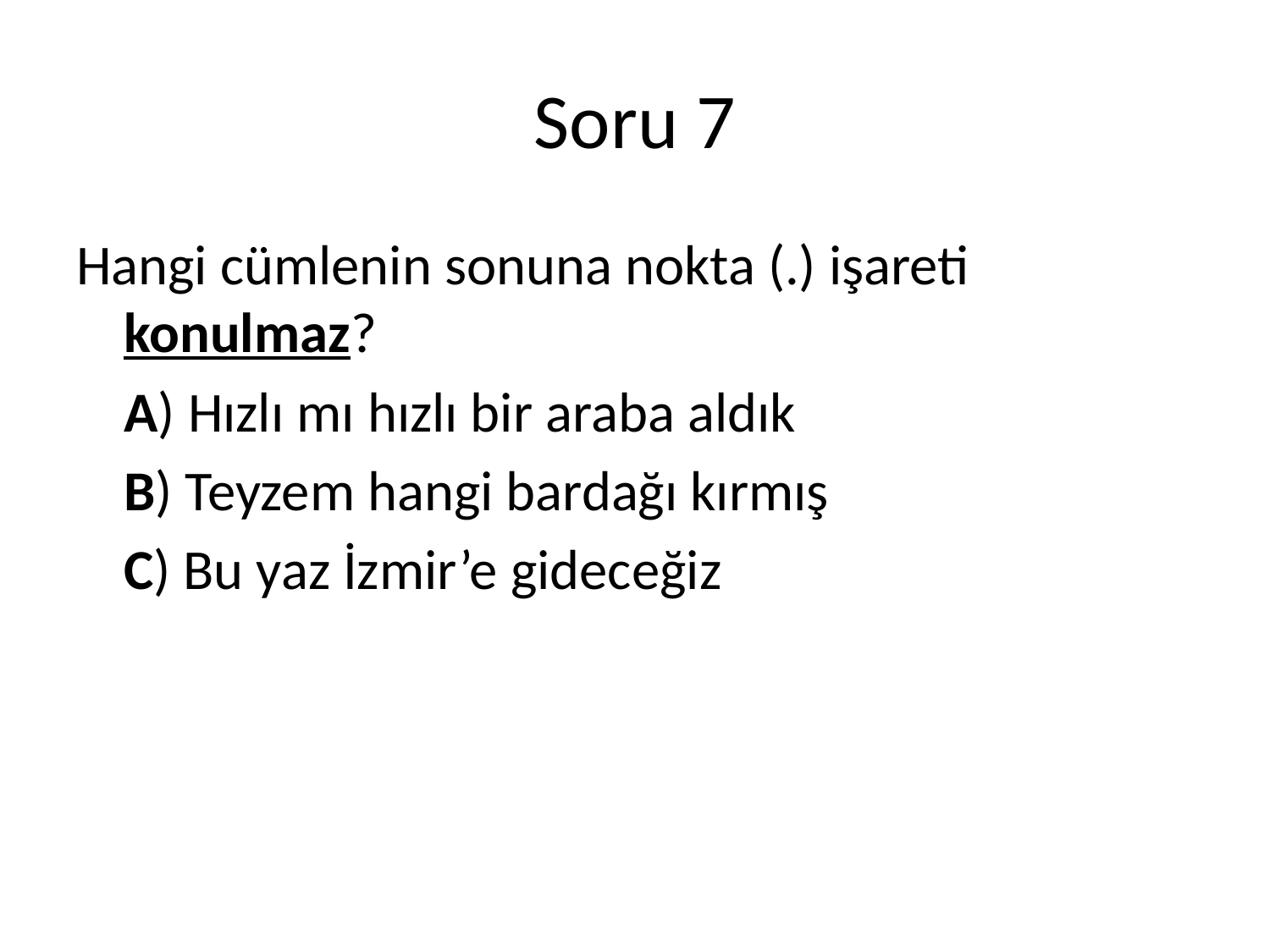

# Soru 7
Hangi cümlenin sonuna nokta (.) işareti konulmaz?
	A) Hızlı mı hızlı bir araba aldık
	B) Teyzem hangi bardağı kırmış
	C) Bu yaz İzmir’e gideceğiz